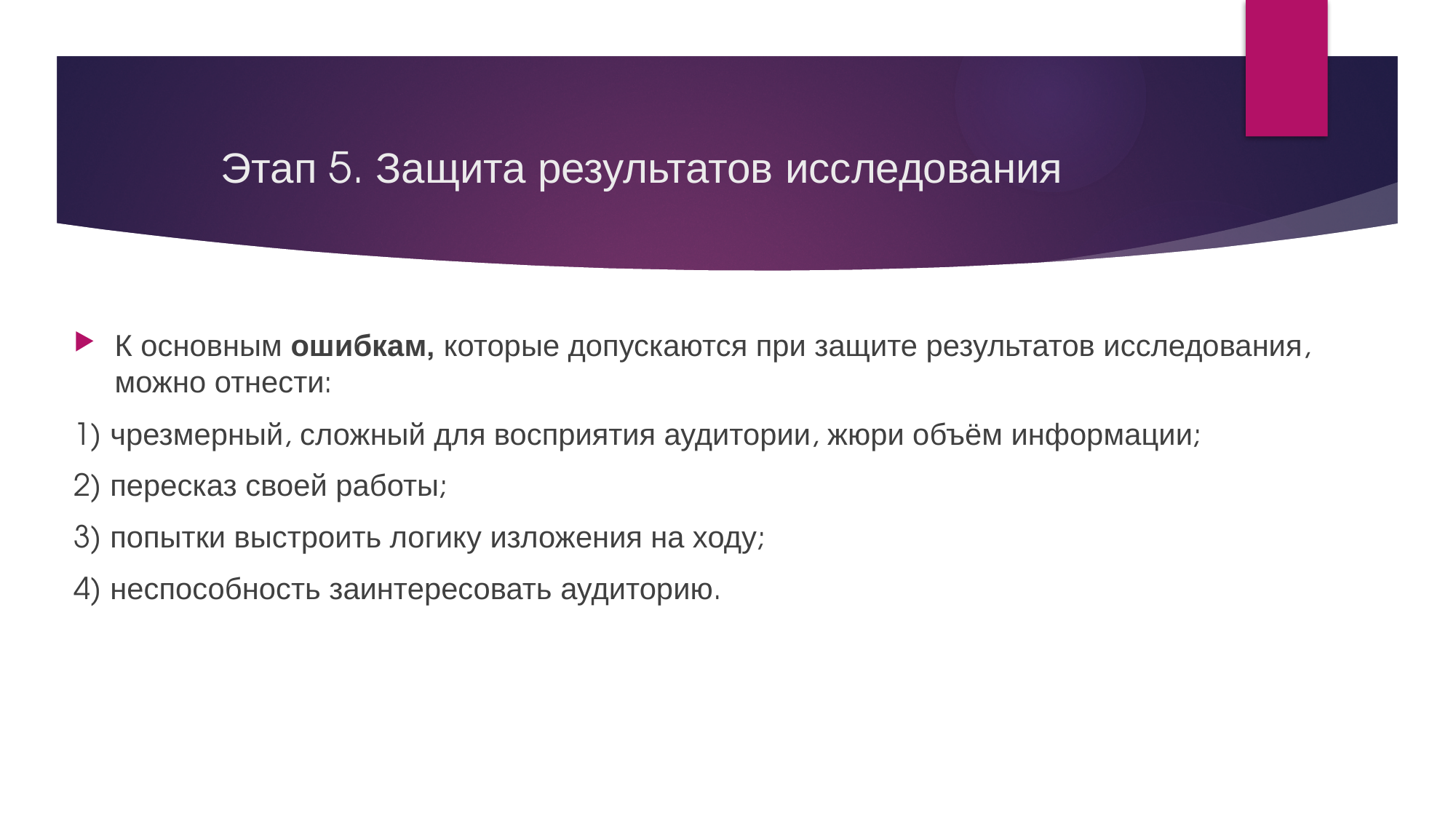

# Этап 5. Защита результатов исследования
К основным ошибкам, которые допускаются при защите результатов исследования, можно отнести:
1) чрезмерный, сложный для восприятия аудитории, жюри объём информации;
2) пересказ своей работы;
3) попытки выстроить логику изложения на ходу;
4) неспособность заинтересовать аудиторию.